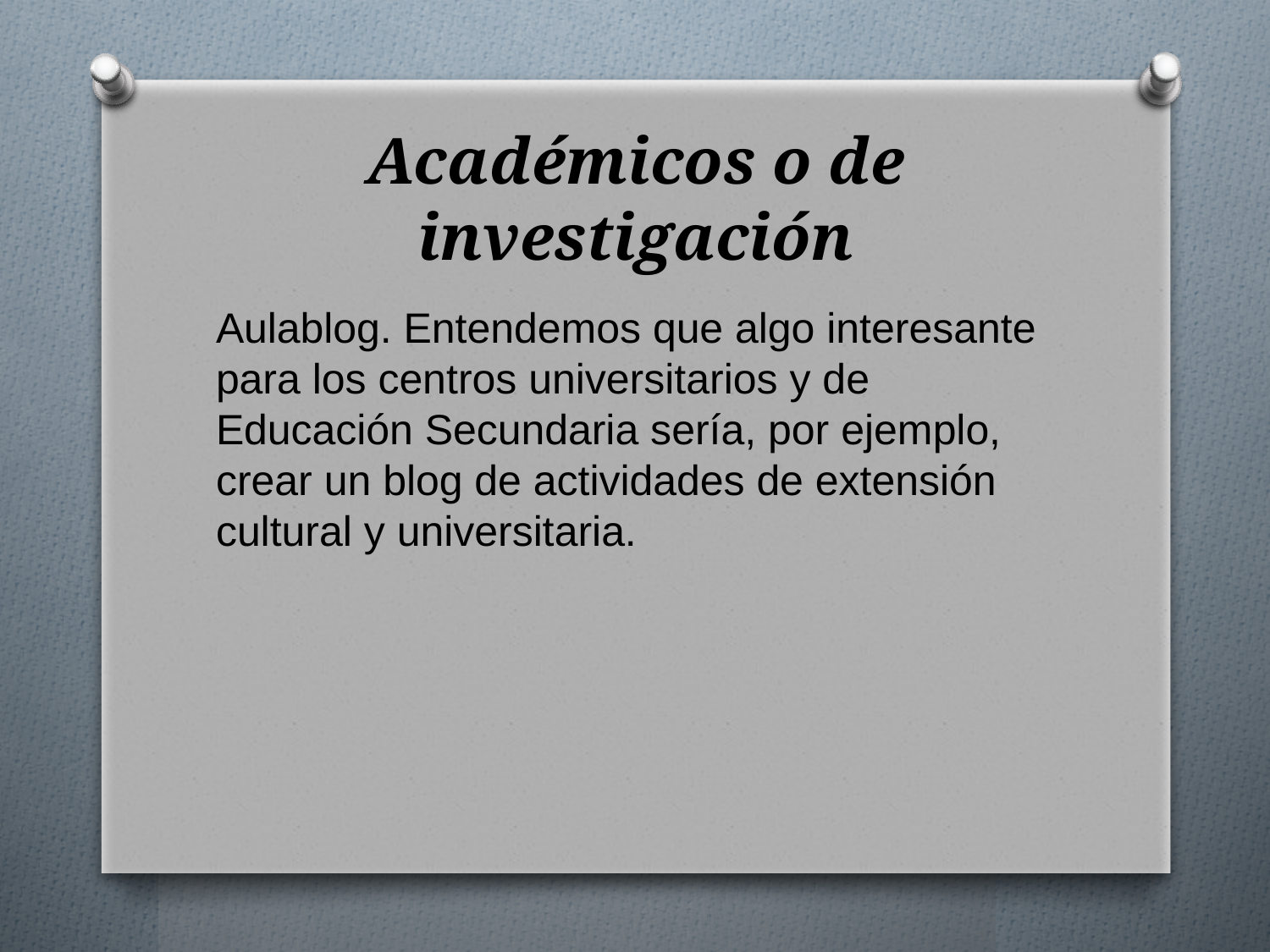

# Académicos o de investigación
Aulablog. Entendemos que algo interesante para los centros universitarios y de Educación Secundaria sería, por ejemplo, crear un blog de actividades de extensión cultural y universitaria.